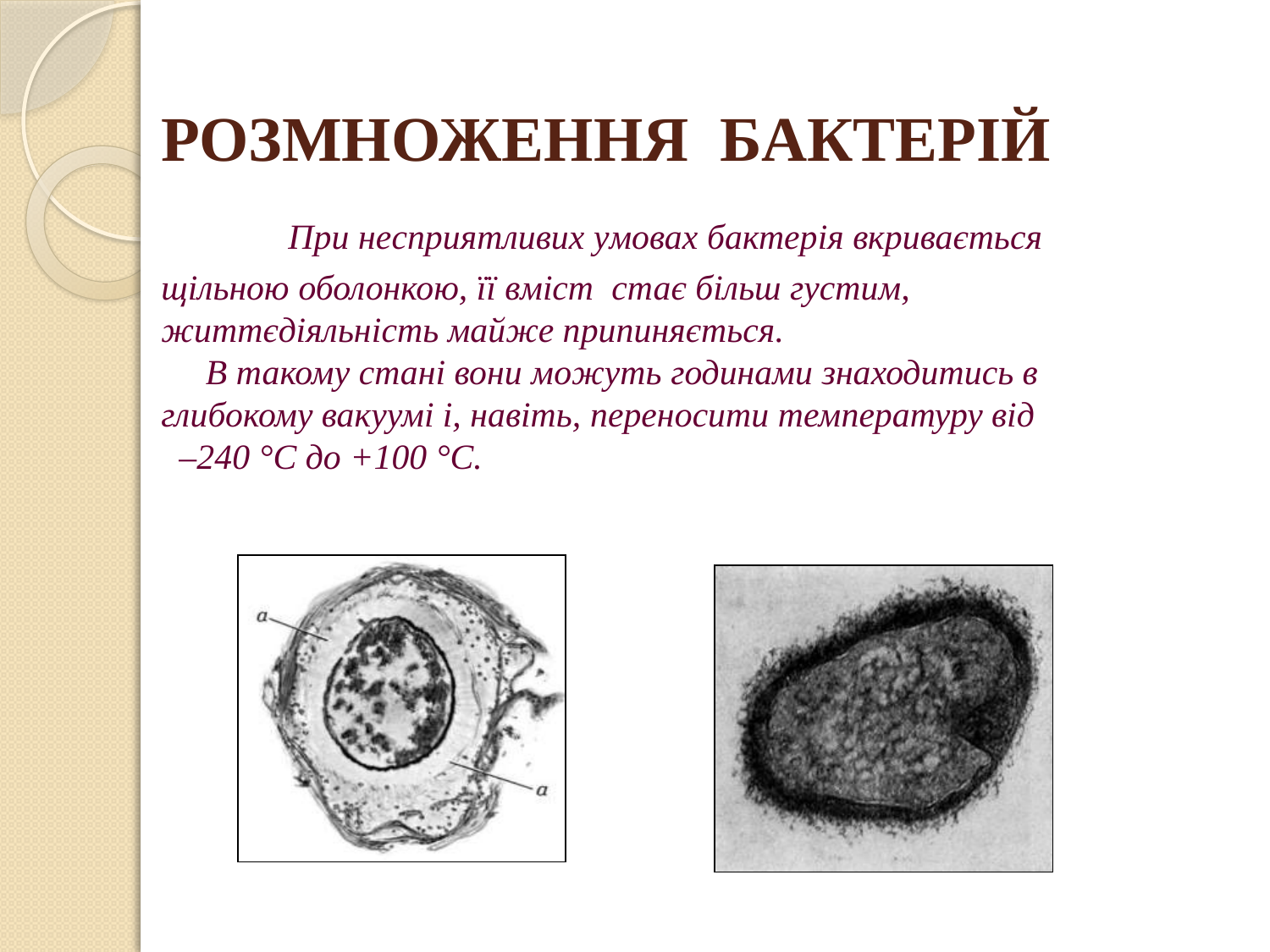

# РОЗМНОЖЕННЯ  БАКТЕРІЙ При несприятливих умовах бактерія вкривається щільною оболонкою, її вміст  стає більш густим, життєдіяльність майже припиняється. В такому стані вони можуть годинами знаходитись в глибокому вакуумі і, навіть, переносити температуру від –240 °С до +100 °С.